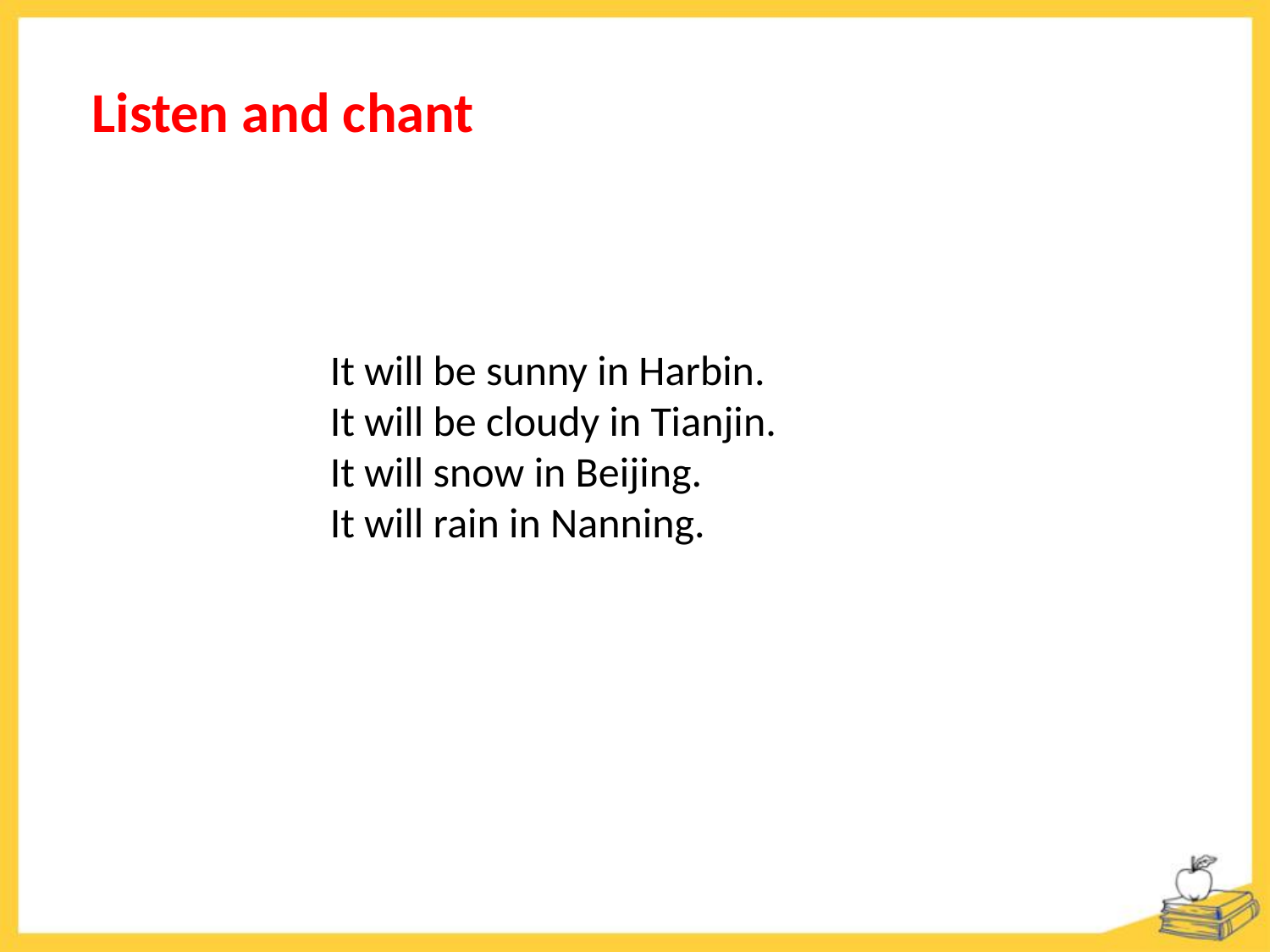

Listen and chant
It will be sunny in Harbin.
It will be cloudy in Tianjin.
It will snow in Beijing.
It will rain in Nanning.